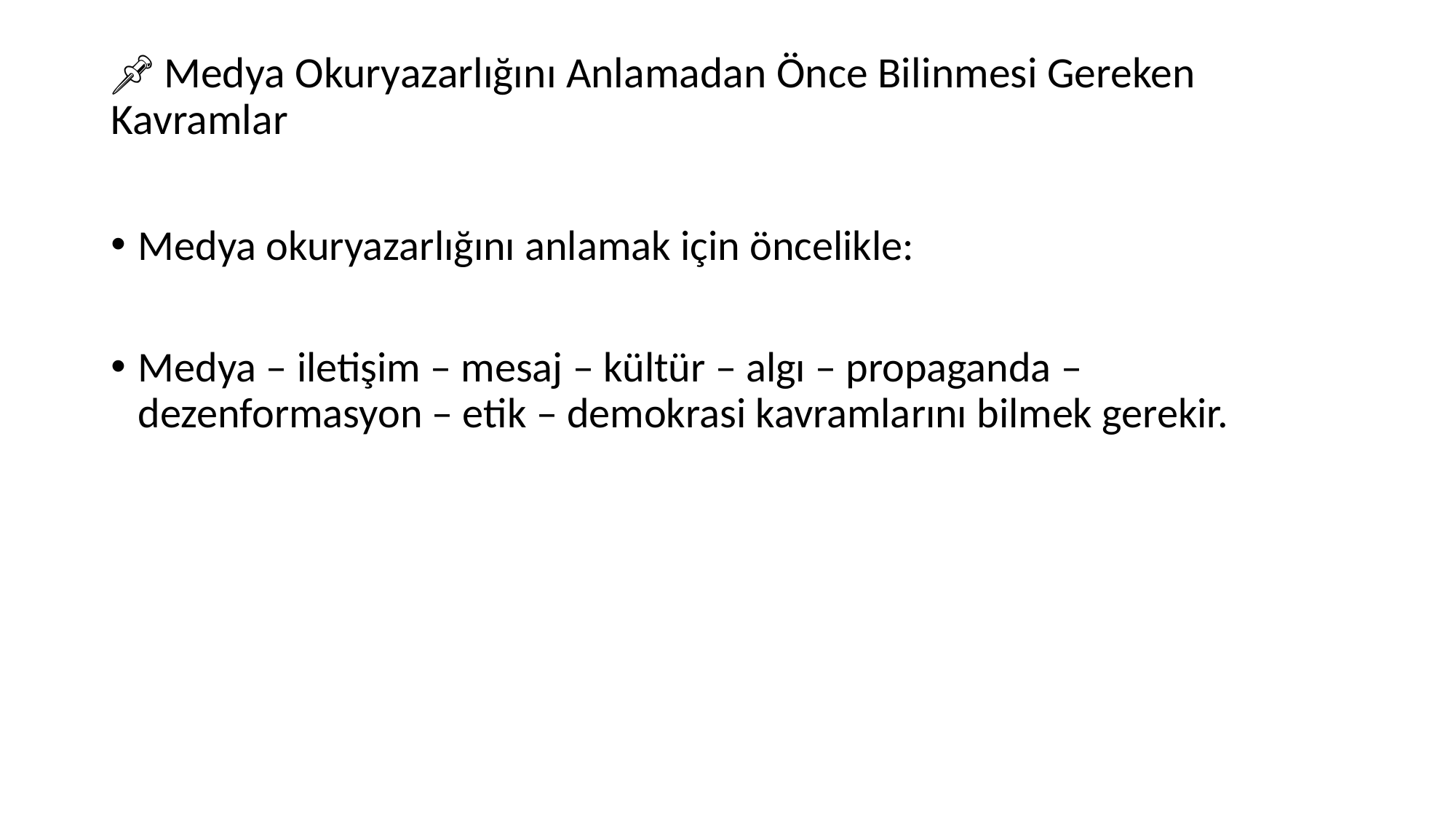

# 📌 Medya Okuryazarlığını Anlamadan Önce Bilinmesi Gereken Kavramlar
Medya okuryazarlığını anlamak için öncelikle:

Medya – iletişim – mesaj – kültür – algı – propaganda – dezenformasyon – etik – demokrasi kavramlarını bilmek gerekir.